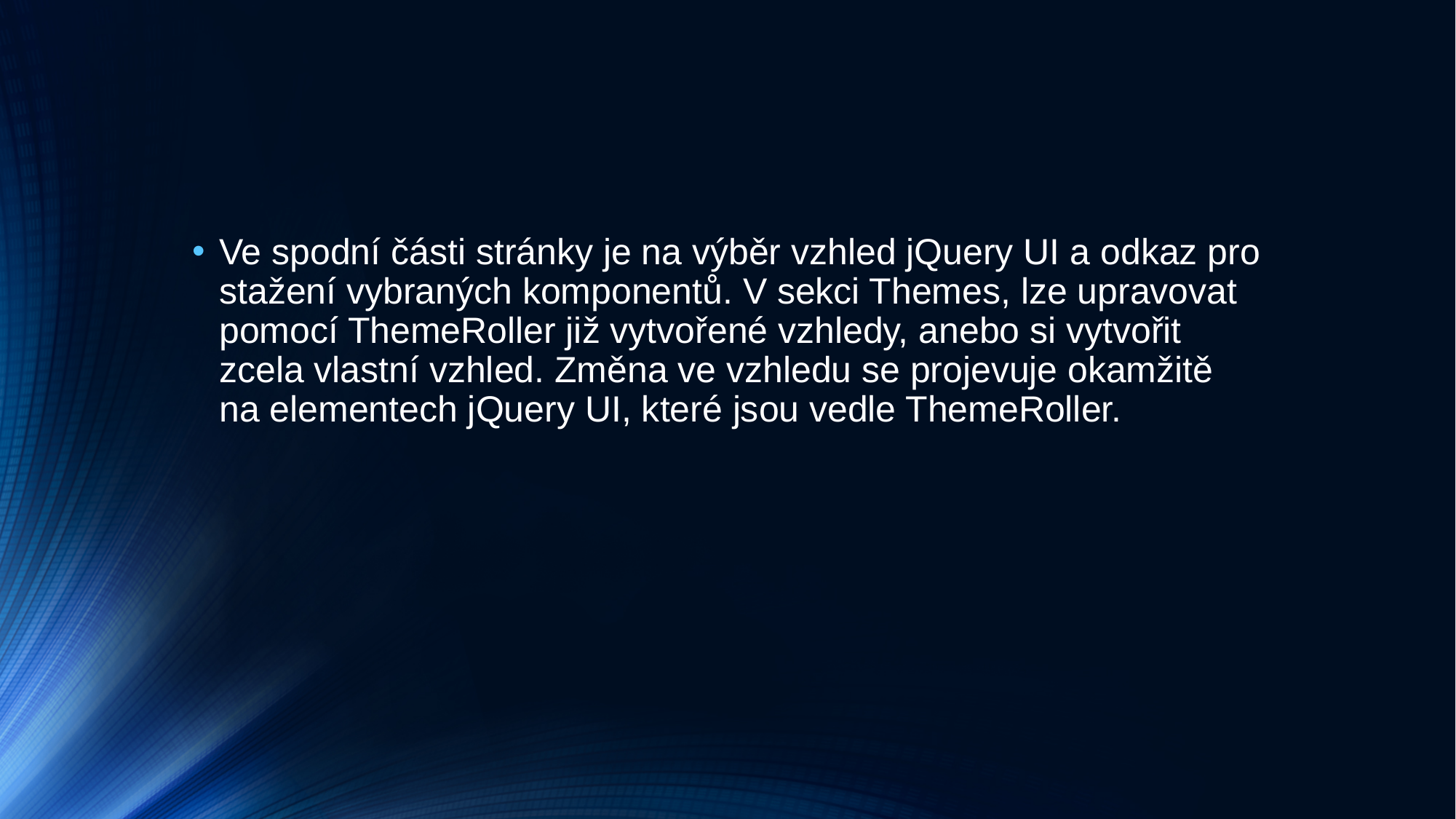

#
Ve spodní části stránky je na výběr vzhled jQuery UI a odkaz pro stažení vybraných komponentů. V sekci Themes, lze upravovat pomocí ThemeRoller již vytvořené vzhledy, anebo si vytvořit zcela vlastní vzhled. Změna ve vzhledu se projevuje okamžitě na elementech jQuery UI, které jsou vedle ThemeRoller.